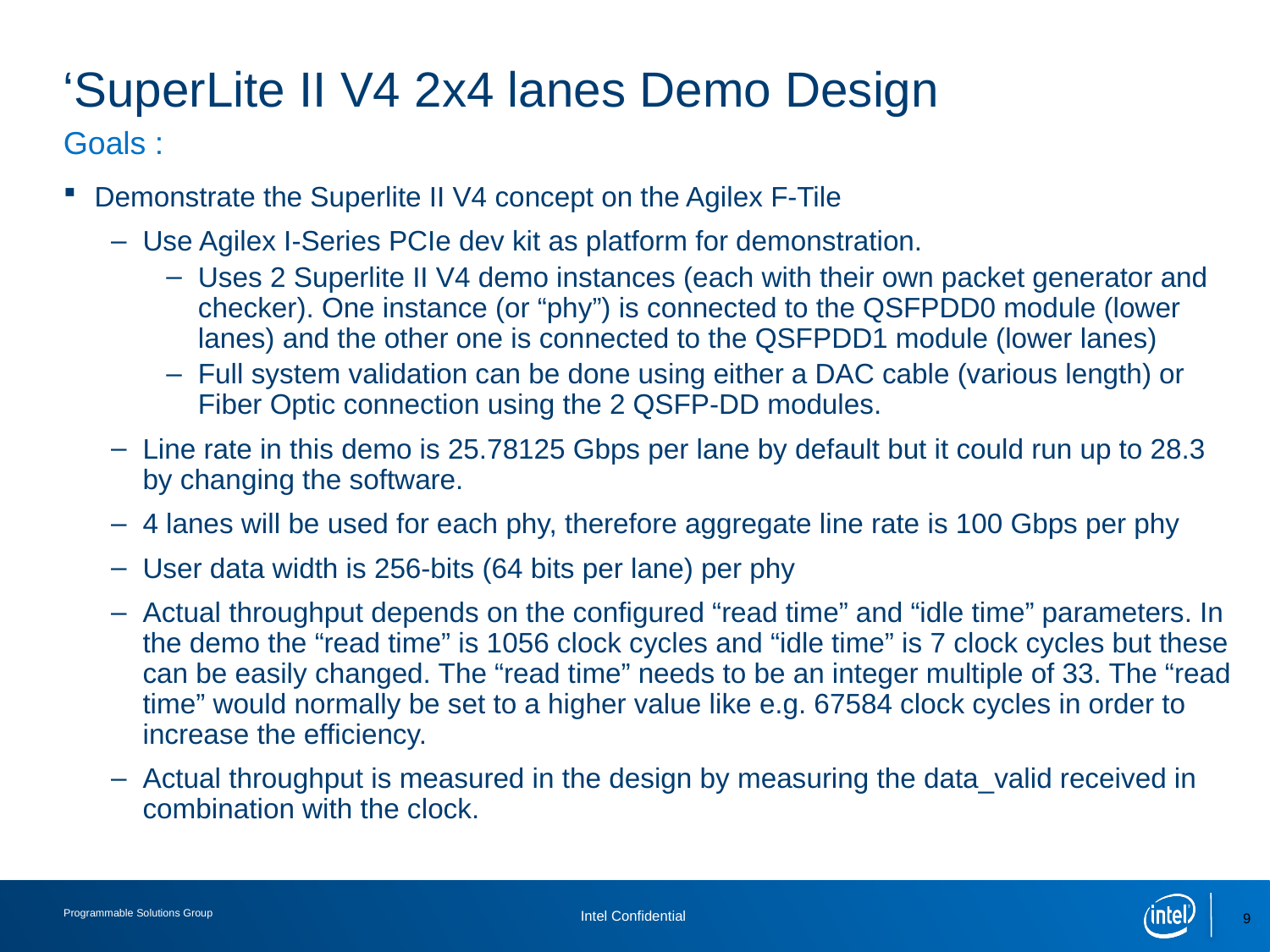

# ‘SuperLite II V4 2x4 lanes Demo Design
Goals :
Demonstrate the Superlite II V4 concept on the Agilex F-Tile
Use Agilex I-Series PCIe dev kit as platform for demonstration.
Uses 2 Superlite II V4 demo instances (each with their own packet generator and checker). One instance (or “phy”) is connected to the QSFPDD0 module (lower lanes) and the other one is connected to the QSFPDD1 module (lower lanes)
Full system validation can be done using either a DAC cable (various length) or Fiber Optic connection using the 2 QSFP-DD modules.
Line rate in this demo is 25.78125 Gbps per lane by default but it could run up to 28.3 by changing the software.
4 lanes will be used for each phy, therefore aggregate line rate is 100 Gbps per phy
User data width is 256-bits (64 bits per lane) per phy
Actual throughput depends on the configured “read time” and “idle time” parameters. In the demo the “read time” is 1056 clock cycles and “idle time” is 7 clock cycles but these can be easily changed. The “read time” needs to be an integer multiple of 33. The “read time” would normally be set to a higher value like e.g. 67584 clock cycles in order to increase the efficiency.
Actual throughput is measured in the design by measuring the data_valid received in combination with the clock.
9